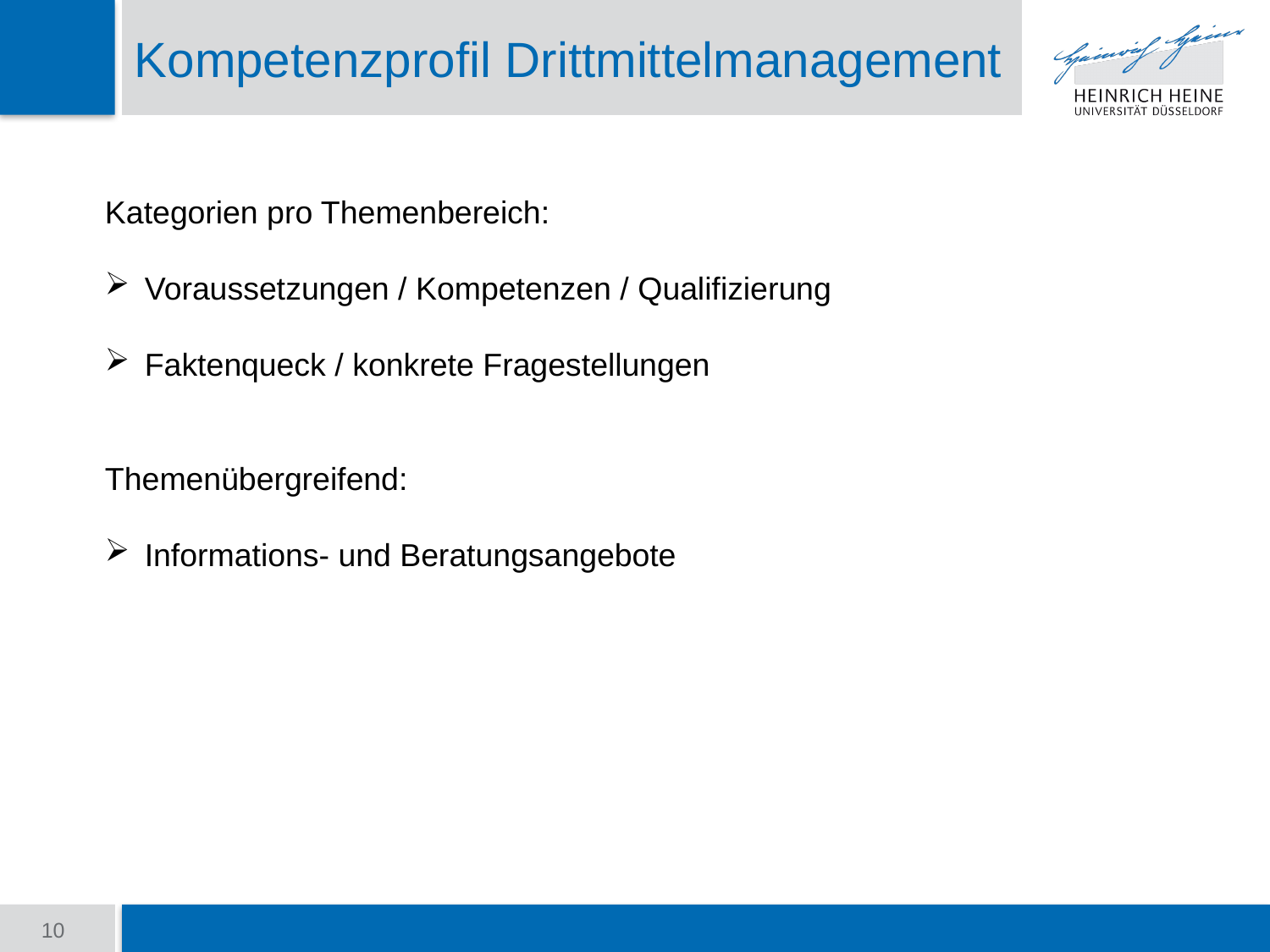

# Kompetenzprofil Drittmittelmanagement

Kategorien pro Themenbereich:

Voraussetzungen / Kompetenzen / Qualifizierung

Faktenqueck / konkrete Fragestellungen

Themenübergreifend:

Informations- und Beratungsangebote

10